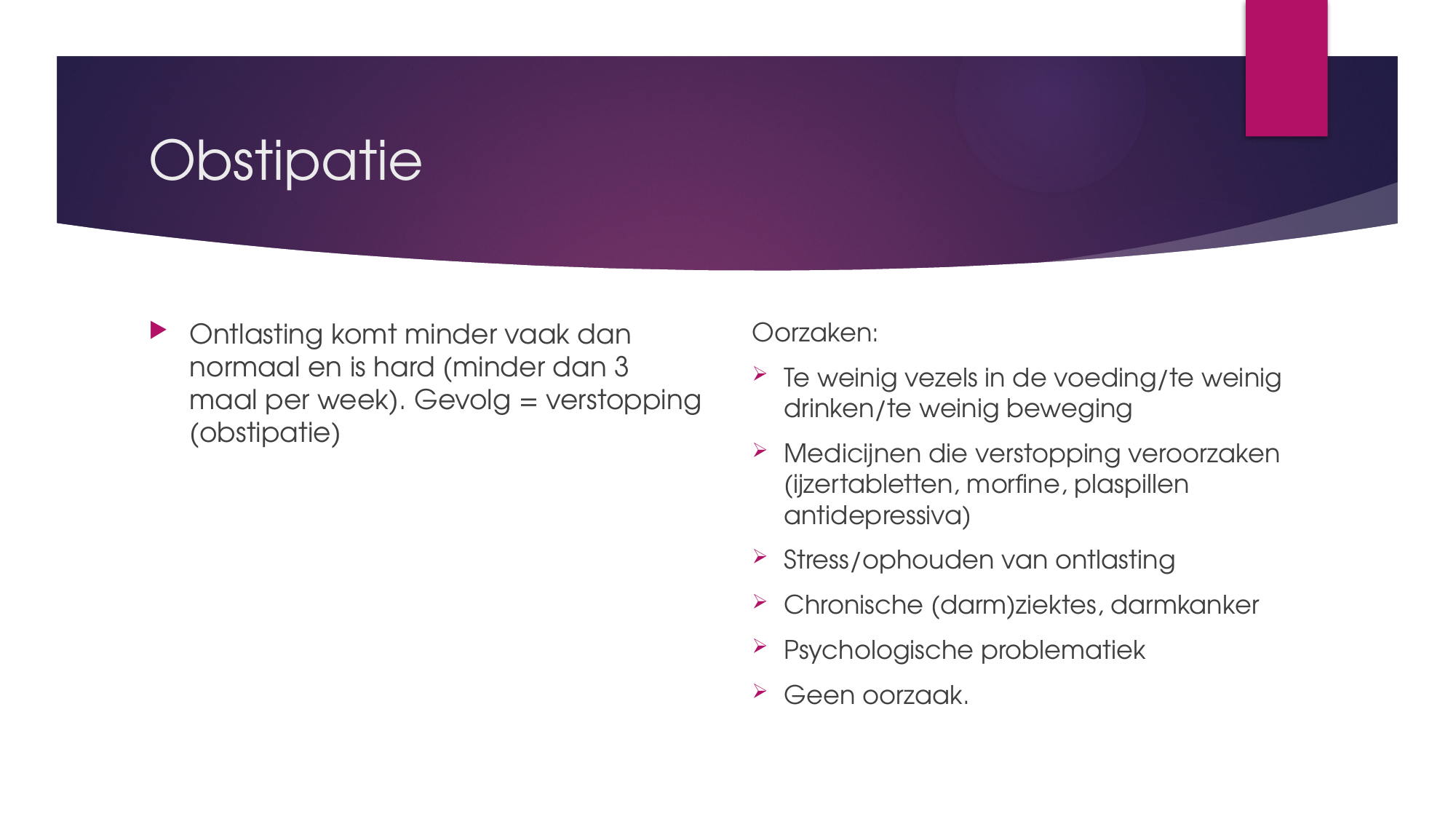

# Obstipatie
Ontlasting komt minder vaak dan normaal en is hard (minder dan 3 maal per week). Gevolg = verstopping (obstipatie)
Oorzaken:
Te weinig vezels in de voeding/te weinig drinken/te weinig beweging
Medicijnen die verstopping veroorzaken (ijzertabletten, morfine, plaspillen antidepressiva)
Stress/ophouden van ontlasting
Chronische (darm)ziektes, darmkanker
Psychologische problematiek
Geen oorzaak.